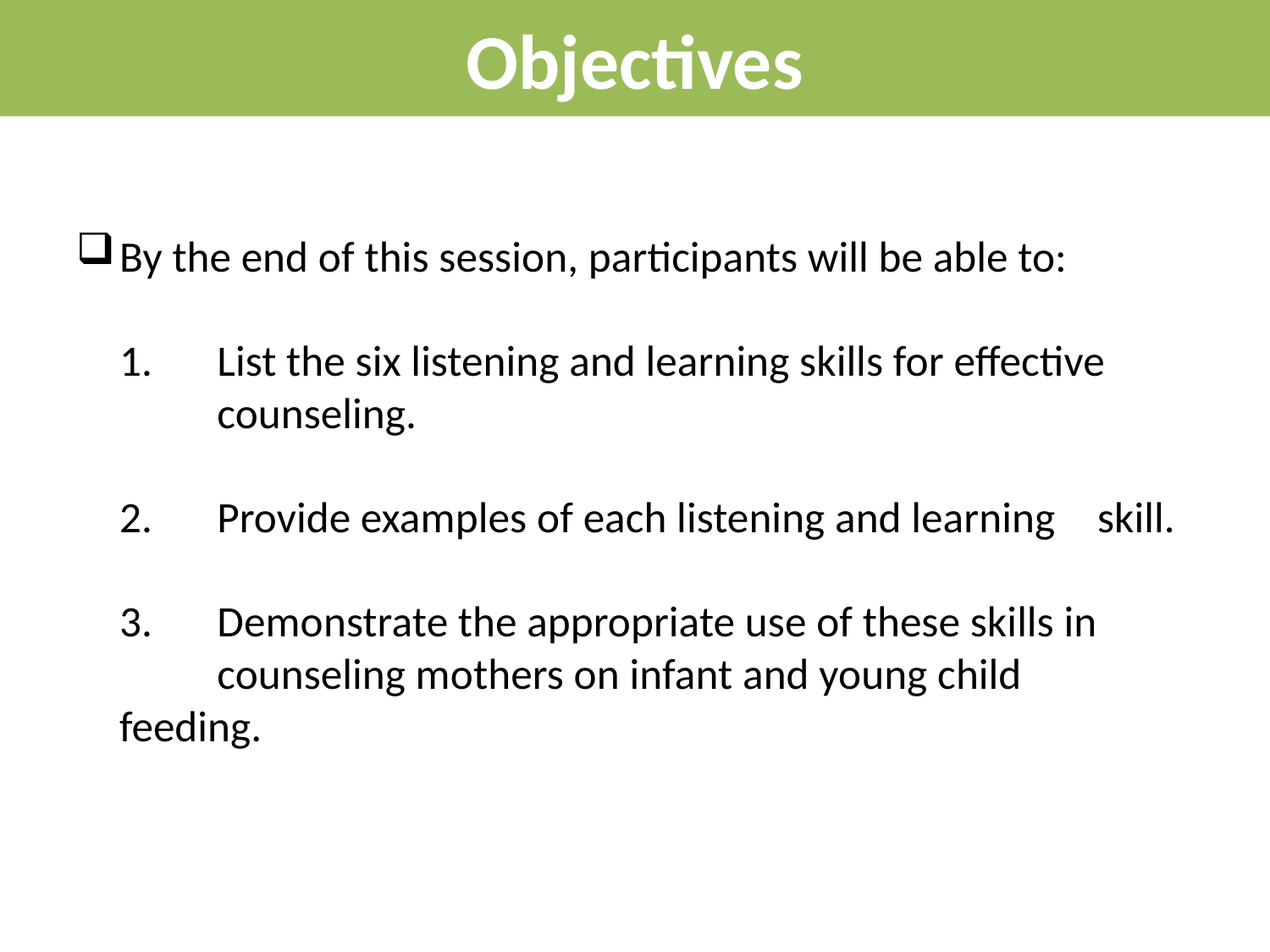

Objectives
By the end of this session, participants will be able to:
1. 	List the six listening and learning skills for effective 	counseling.
2. 	Provide examples of each listening and learning 	skill.
3. 	Demonstrate the appropriate use of these skills in  	counseling mothers on infant and young child 	feeding.